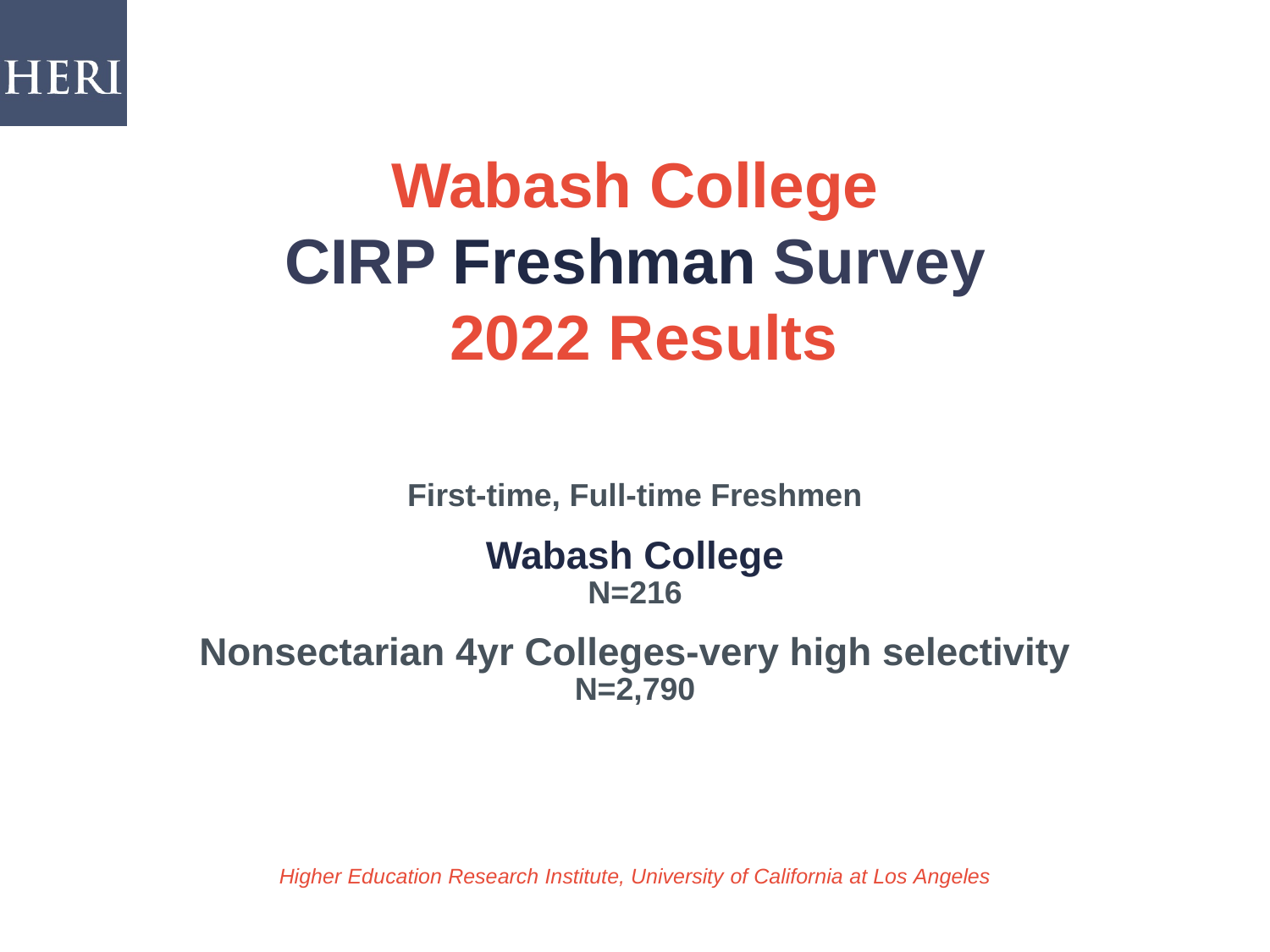

# Wabash College CIRP Freshman Survey 2022 Results
First-time, Full-time Freshmen

Wabash College
N=216

Nonsectarian 4yr Colleges-very high selectivity
N=2,790
Higher Education Research Institute, University of California at Los Angeles